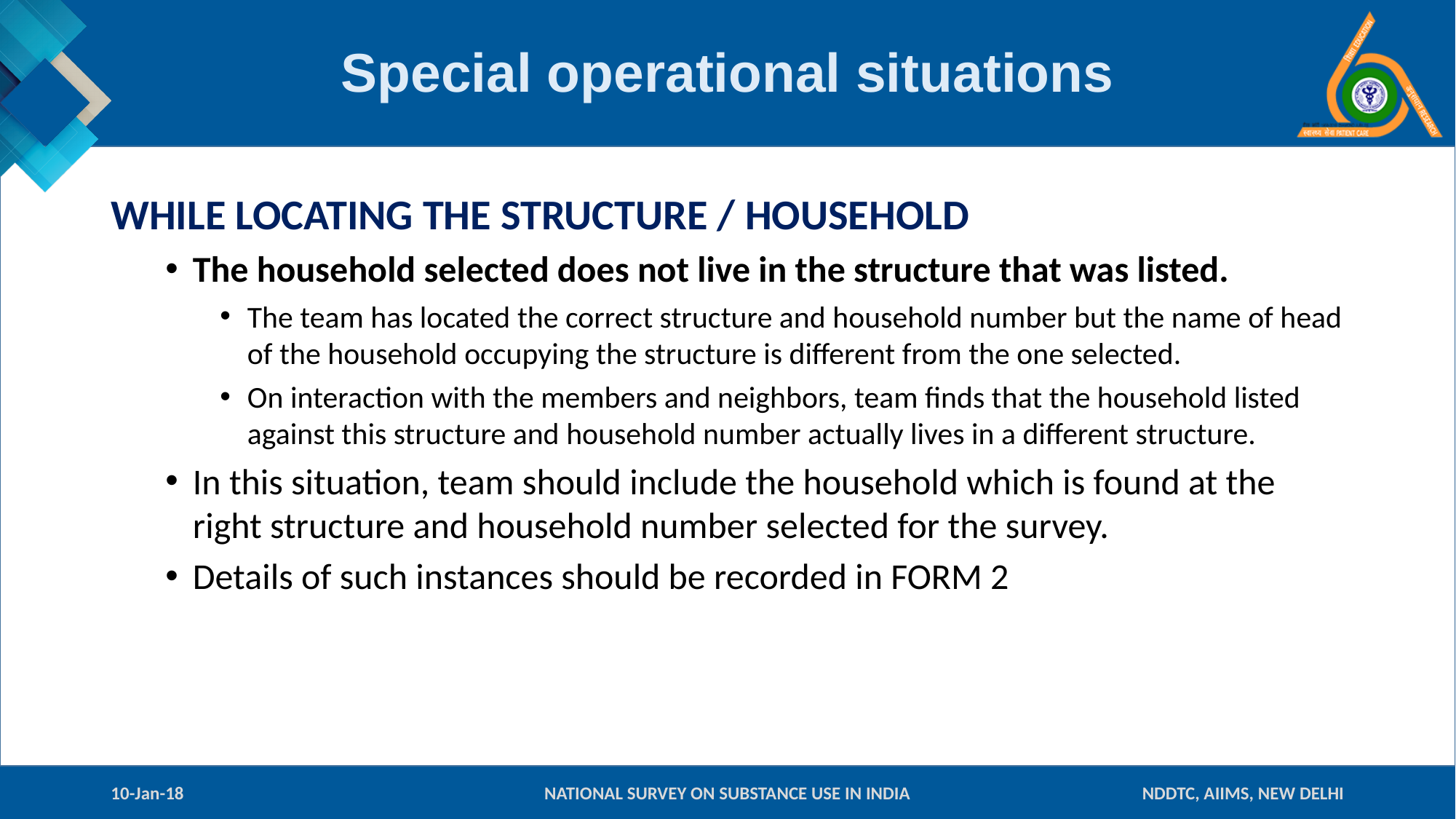

# Special operational situations
WHILE LOCATING THE STRUCTURE / HOUSEHOLD
The household selected does not live in the structure that was listed.
The team has located the correct structure and household number but the name of head of the household occupying the structure is different from the one selected.
On interaction with the members and neighbors, team finds that the household listed against this structure and household number actually lives in a different structure.
In this situation, team should include the household which is found at the right structure and household number selected for the survey.
Details of such instances should be recorded in FORM 2

10-Jan-18
NATIONAL SURVEY ON SUBSTANCE USE IN INDIA
NDDTC, AIIMS, NEW DELHI